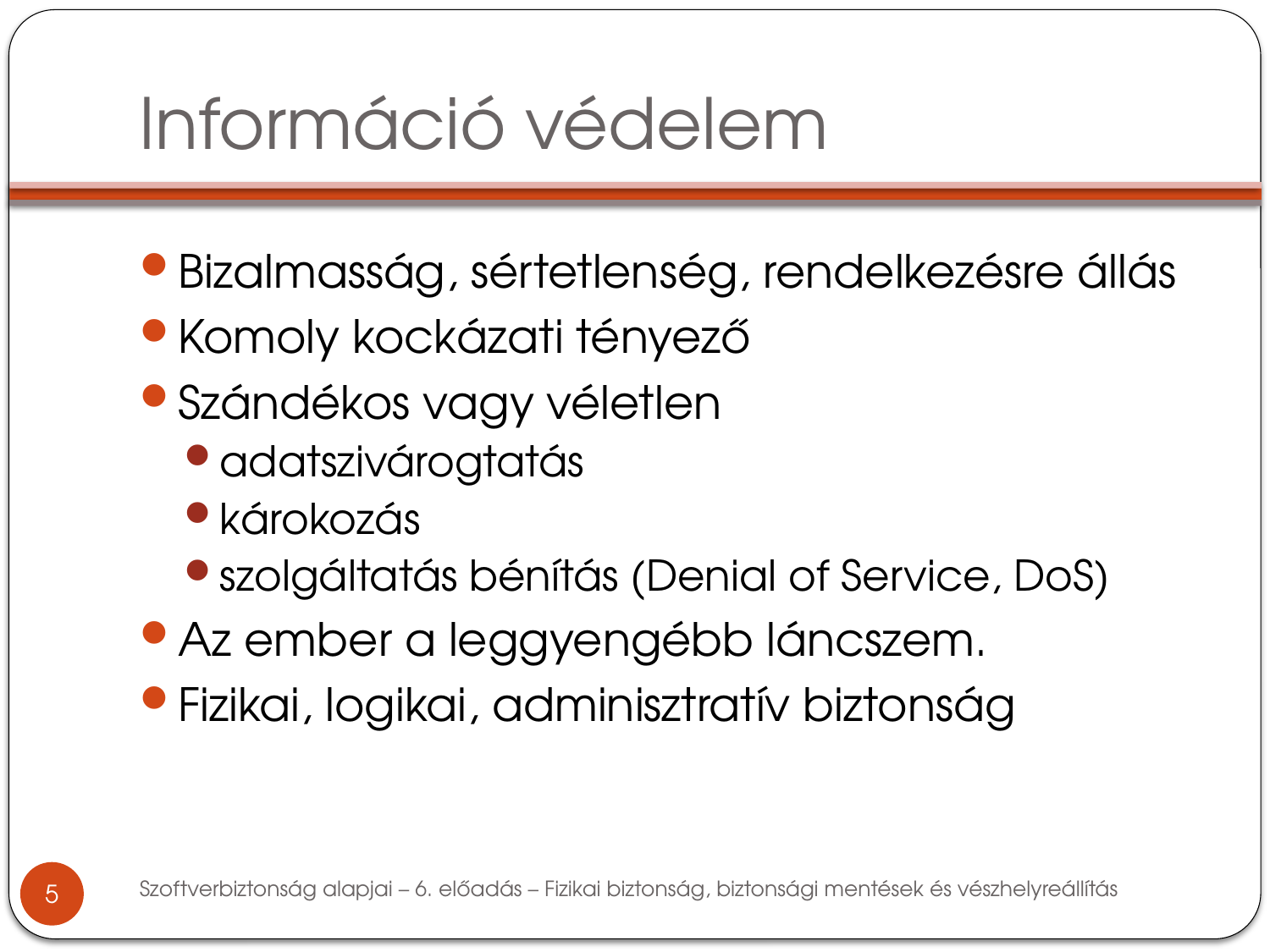

# Információ védelem
Bizalmasság, sértetlenség, rendelkezésre állás
Komoly kockázati tényező
Szándékos vagy véletlen
adatszivárogtatás
károkozás
szolgáltatás bénítás (Denial of Service, DoS)
Az ember a leggyengébb láncszem.
Fizikai, logikai, adminisztratív biztonság
Szoftverbiztonság alapjai – 6. előadás – Fizikai biztonság, biztonsági mentések és vészhelyreállítás
5